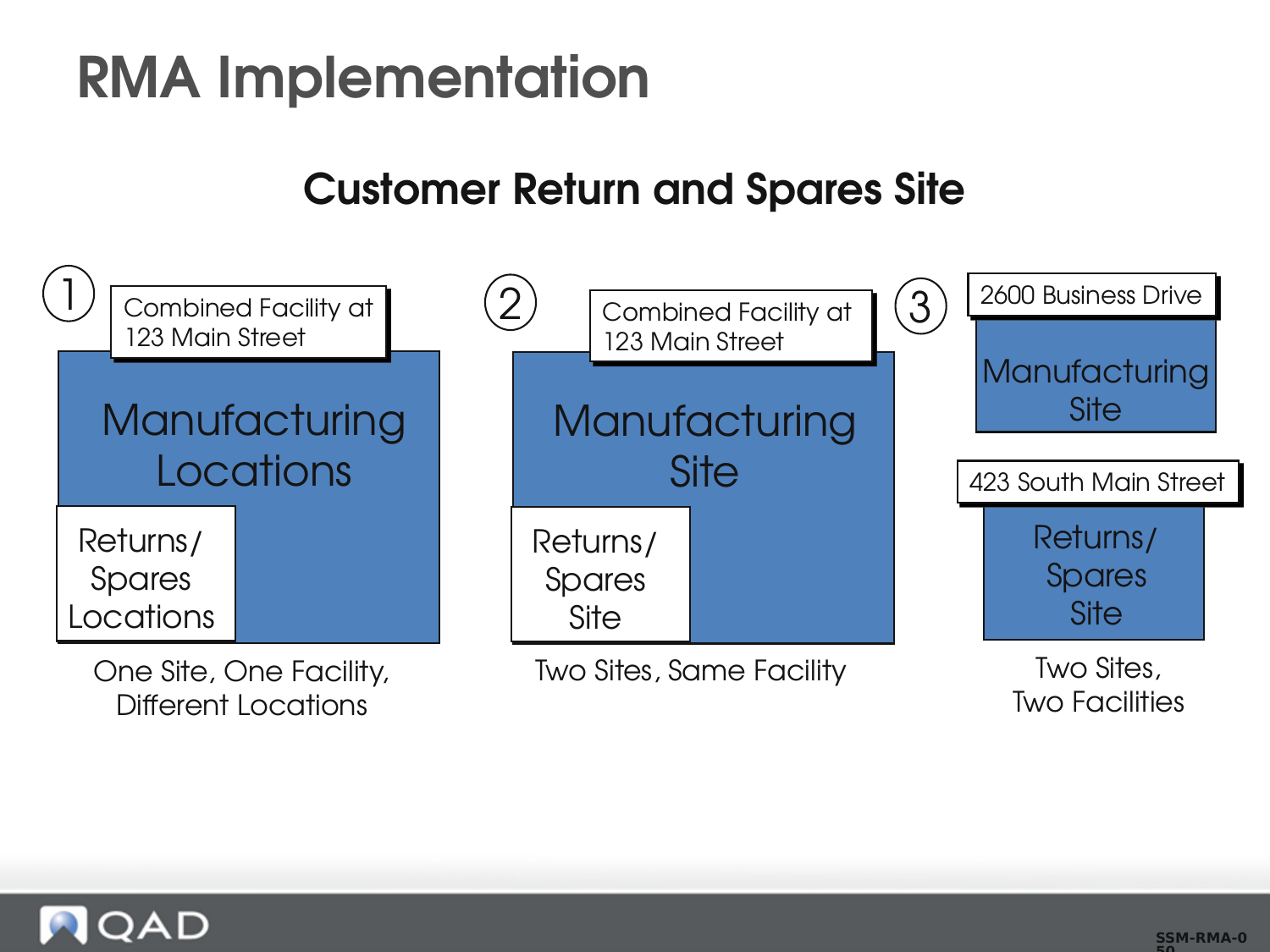

# RMA Implementation
Customer Return and Spares Site
1
2600 Business Drive
2
3

Combined Facility at
123 Main Street
Combined Facility at
123 Main Street
Manufacturing
Site

Manufacturing
Locations
Manufacturing
Site
423 South Main Street

Returns/
Spares
Site

Returns/
Spares
Locations
Returns/
Spares
Site
Two Sites,
Two Facilities
Two Sites, Same Facility
One Site, One Facility,
Different Locations
SSM-RMA-050